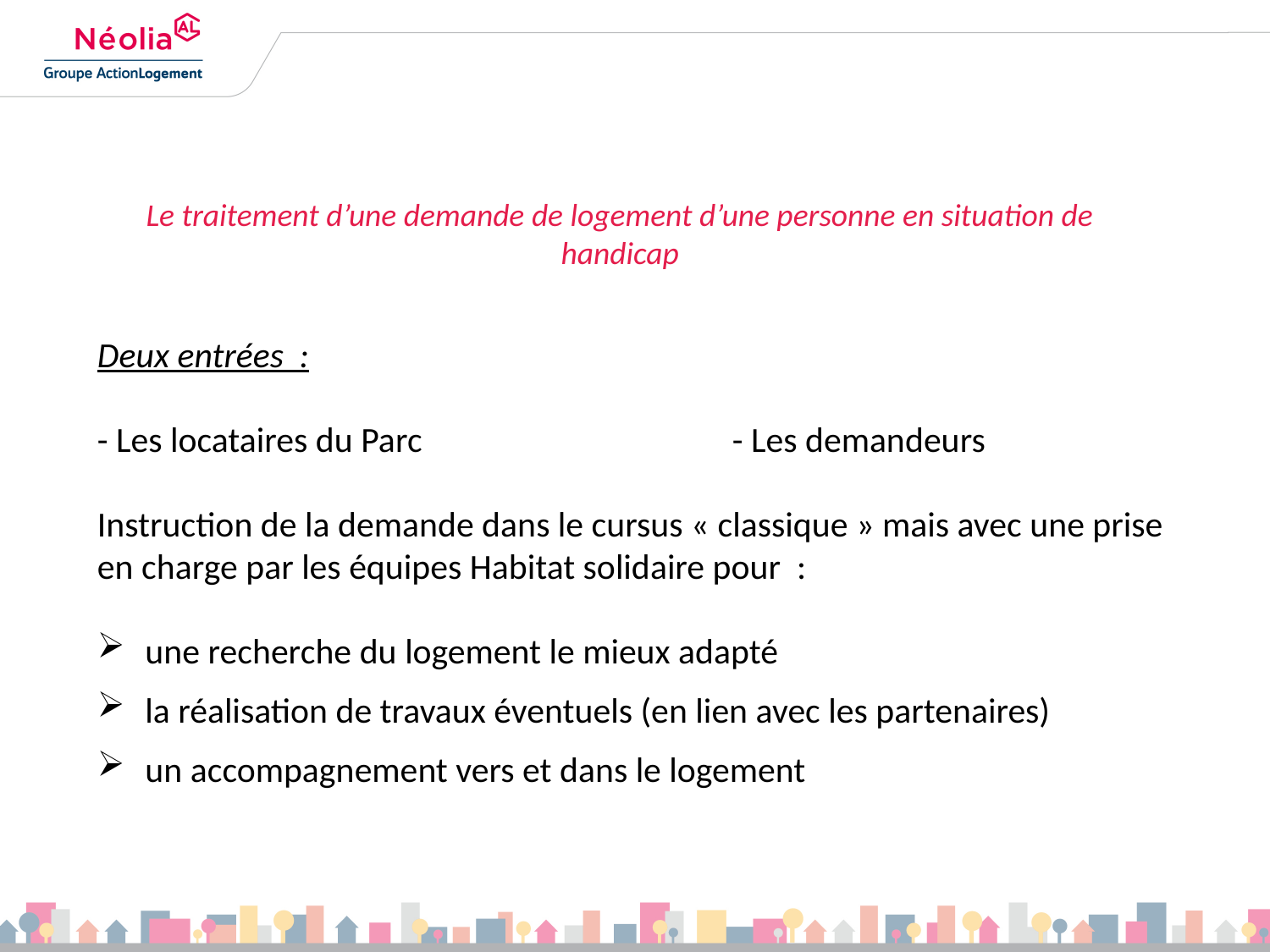

Le traitement d’une demande de logement d’une personne en situation de handicap
Deux entrées  :

- Les locataires du Parc			- Les demandeurs

Instruction de la demande dans le cursus « classique » mais avec une prise en charge par les équipes Habitat solidaire pour  :

une recherche du logement le mieux adapté

la réalisation de travaux éventuels (en lien avec les partenaires)

un accompagnement vers et dans le logement